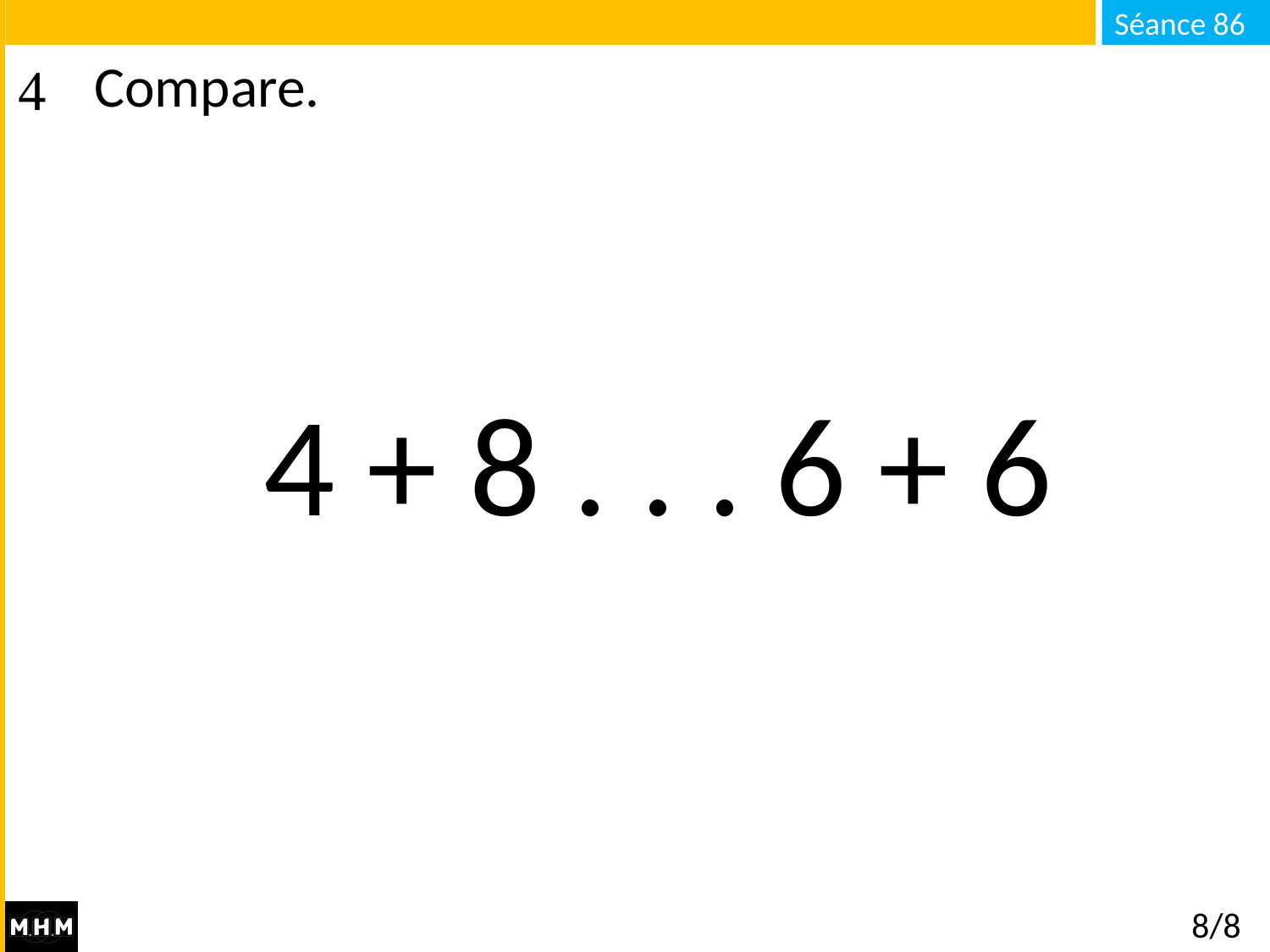

# Compare.
4 + 8 . . . 6 + 6
8/8